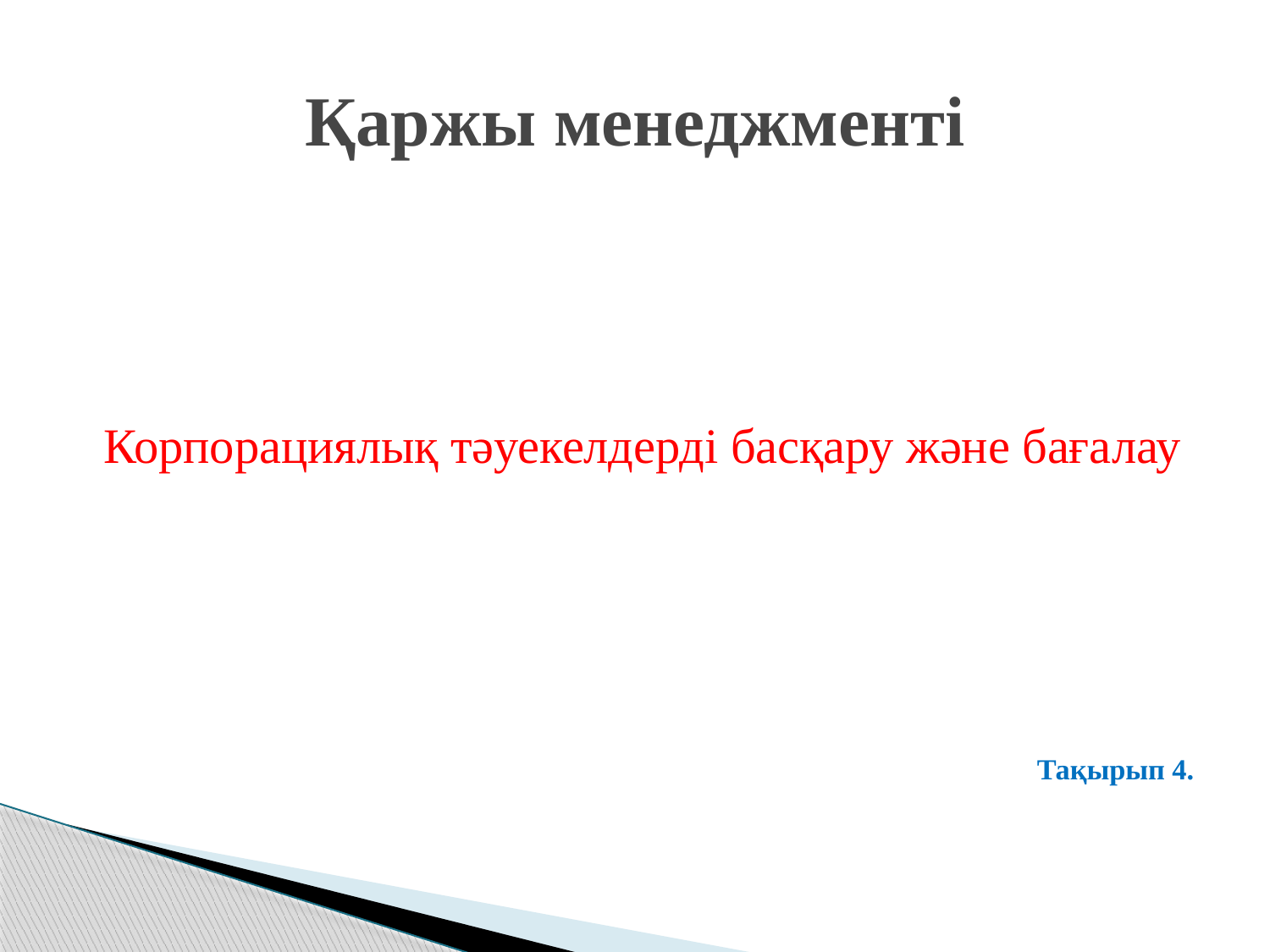

# Қаржы менеджменті

Корпорациялық тәуекелдерді басқару және бағалау

Тақырып 4.